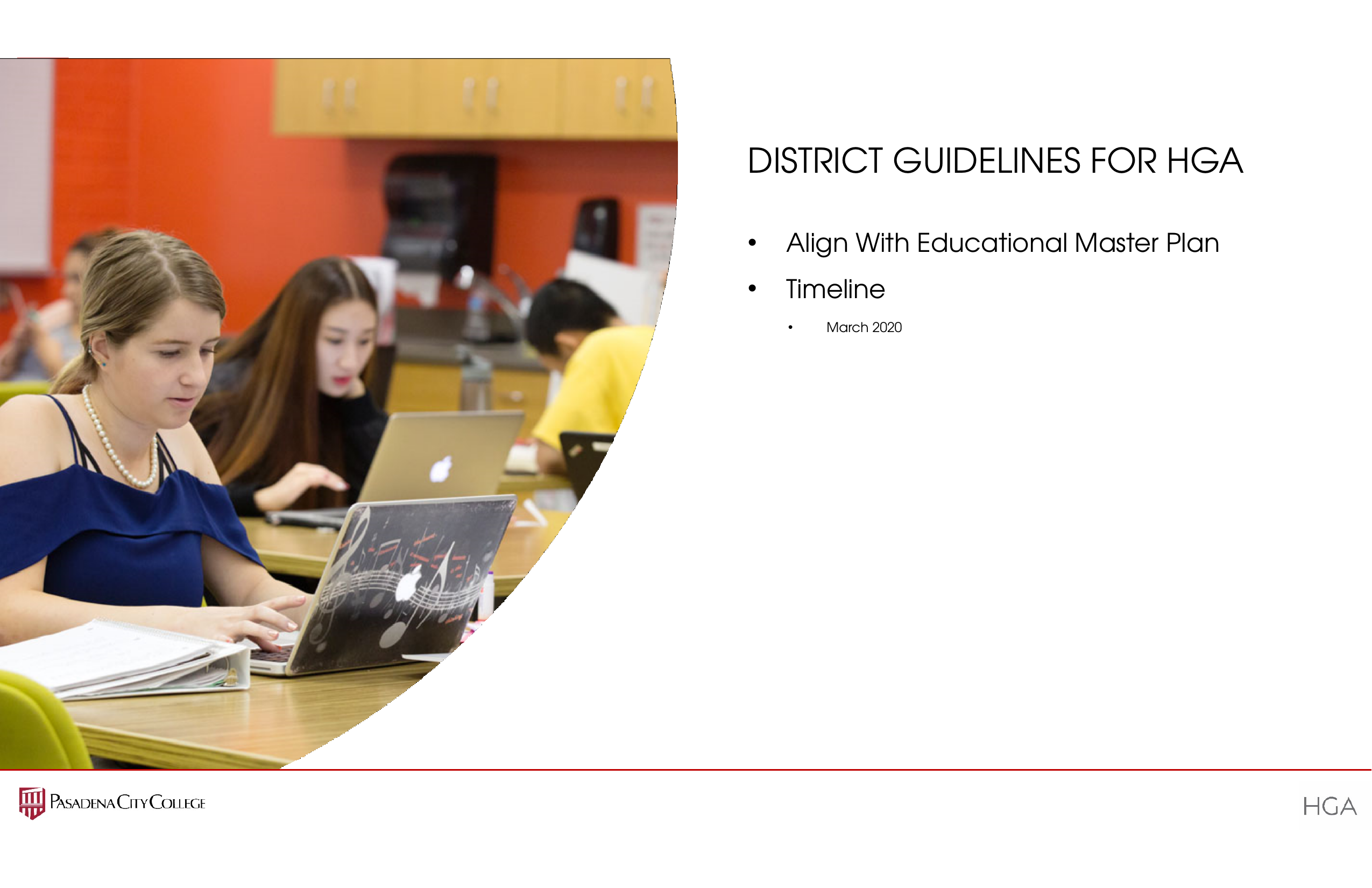

# DISTRICT GUIDELINES FOR HGA
Align With Educational Master Plan
Timeline
March 2020